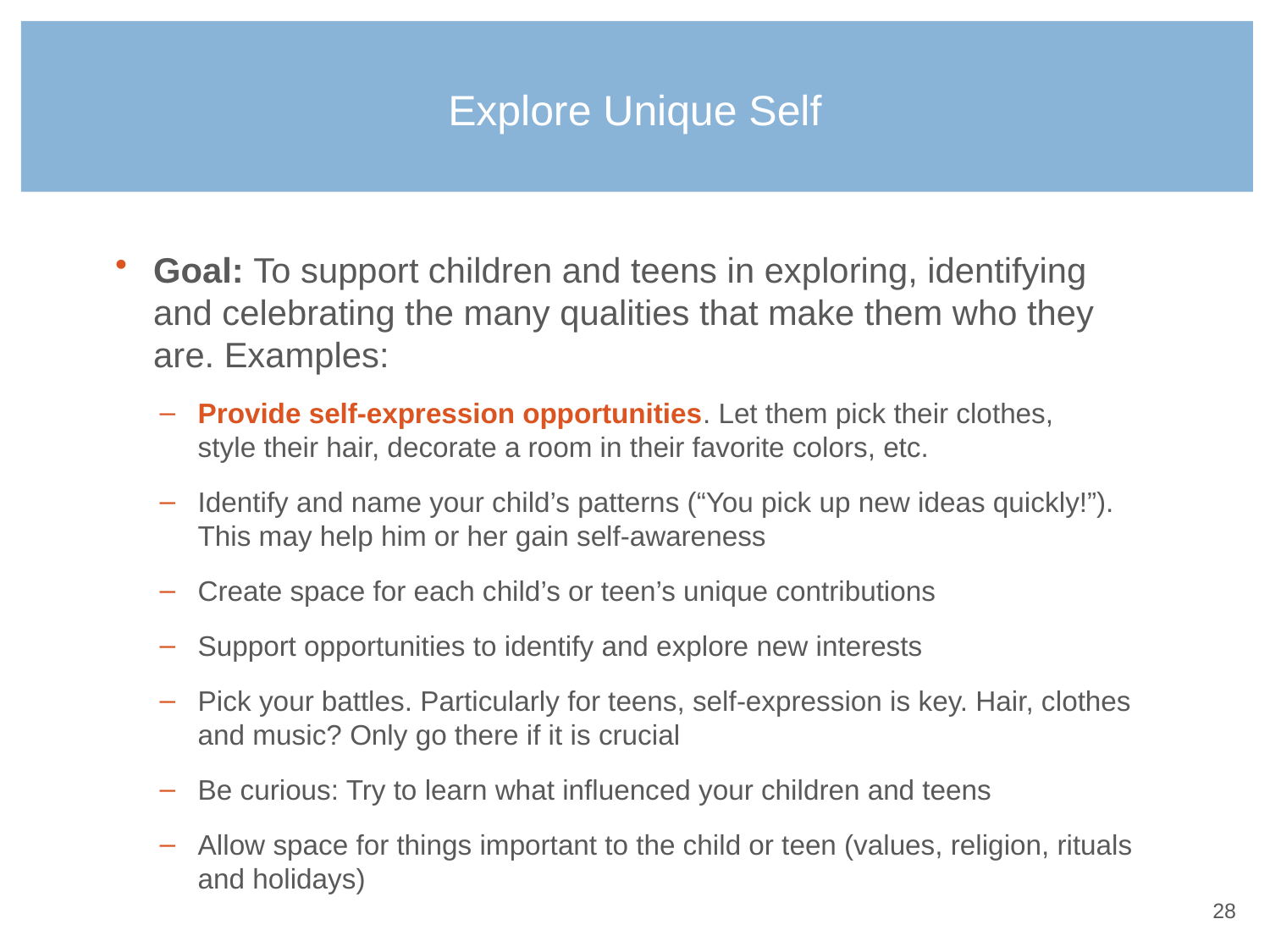

# Explore Unique Self
Goal: To support children and teens in exploring, identifying and celebrating the many qualities that make them who they are. Examples:
Provide self-expression opportunities. Let them pick their clothes,
style their hair, decorate a room in their favorite colors, etc.
Identify and name your child’s patterns (“You pick up new ideas quickly!”). This may help him or her gain self-awareness
Create space for each child’s or teen’s unique contributions
Support opportunities to identify and explore new interests
Pick your battles. Particularly for teens, self-expression is key. Hair, clothes and music? Only go there if it is crucial
Be curious: Try to learn what influenced your children and teens
Allow space for things important to the child or teen (values, religion, rituals and holidays)

28